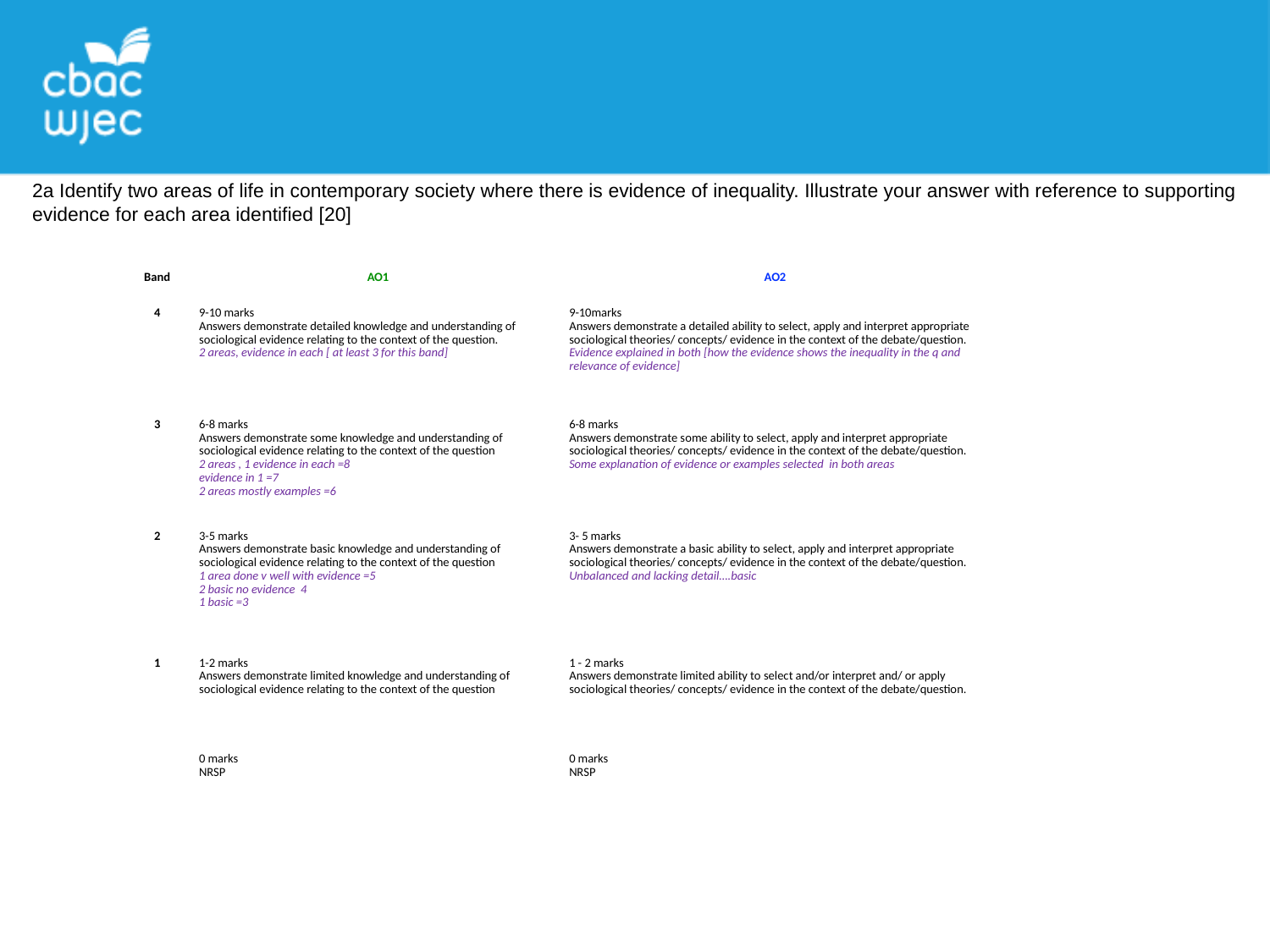

2a Identify two areas of life in contemporary society where there is evidence of inequality. Illustrate your answer with reference to supporting evidence for each area identified [20]
| Band | AO1 | AO2 |
| --- | --- | --- |
| 4 | 9-10 marks Answers demonstrate detailed knowledge and understanding of sociological evidence relating to the context of the question. 2 areas, evidence in each [ at least 3 for this band] | 9-10marks Answers demonstrate a detailed ability to select, apply and interpret appropriate sociological theories/ concepts/ evidence in the context of the debate/question. Evidence explained in both [how the evidence shows the inequality in the q and relevance of evidence] |
| 3 | 6-8 marks Answers demonstrate some knowledge and understanding of sociological evidence relating to the context of the question 2 areas , 1 evidence in each =8 evidence in 1 =7 2 areas mostly examples =6 | 6-8 marks Answers demonstrate some ability to select, apply and interpret appropriate sociological theories/ concepts/ evidence in the context of the debate/question. Some explanation of evidence or examples selected in both areas |
| 2 | 3-5 marks Answers demonstrate basic knowledge and understanding of sociological evidence relating to the context of the question 1 area done v well with evidence =5 2 basic no evidence 4 1 basic =3 | 3- 5 marks Answers demonstrate a basic ability to select, apply and interpret appropriate sociological theories/ concepts/ evidence in the context of the debate/question. Unbalanced and lacking detail….basic |
| 1 | 1-2 marks Answers demonstrate limited knowledge and understanding of sociological evidence relating to the context of the question | 1 - 2 marks Answers demonstrate limited ability to select and/or interpret and/ or apply sociological theories/ concepts/ evidence in the context of the debate/question. |
|  | 0 marks NRSP | 0 marks NRSP |